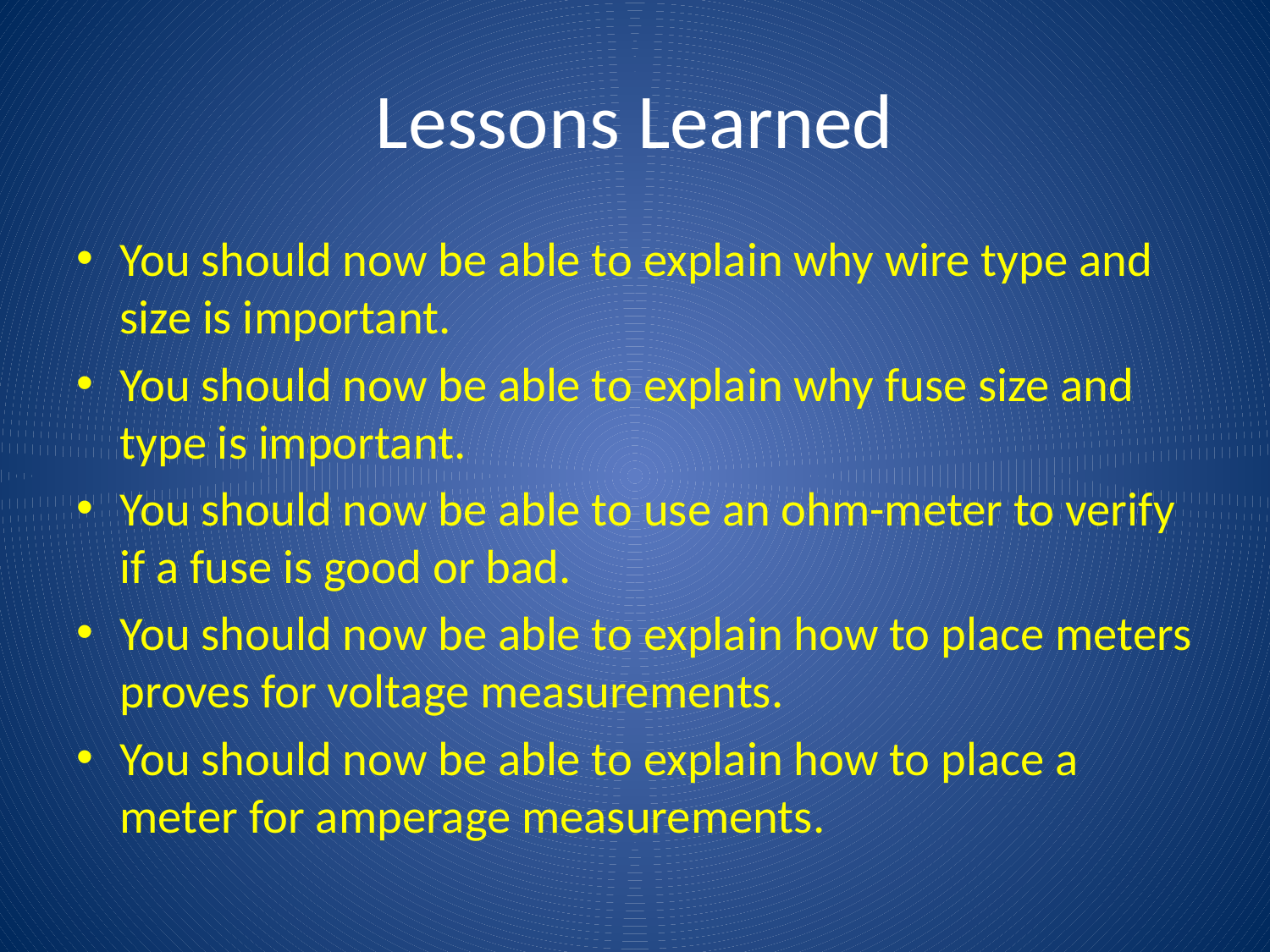

# Lessons Learned
You should now be able to explain why wire type and size is important.
You should now be able to explain why fuse size and type is important.
You should now be able to use an ohm-meter to verify if a fuse is good or bad.
You should now be able to explain how to place meters proves for voltage measurements.
You should now be able to explain how to place a meter for amperage measurements.